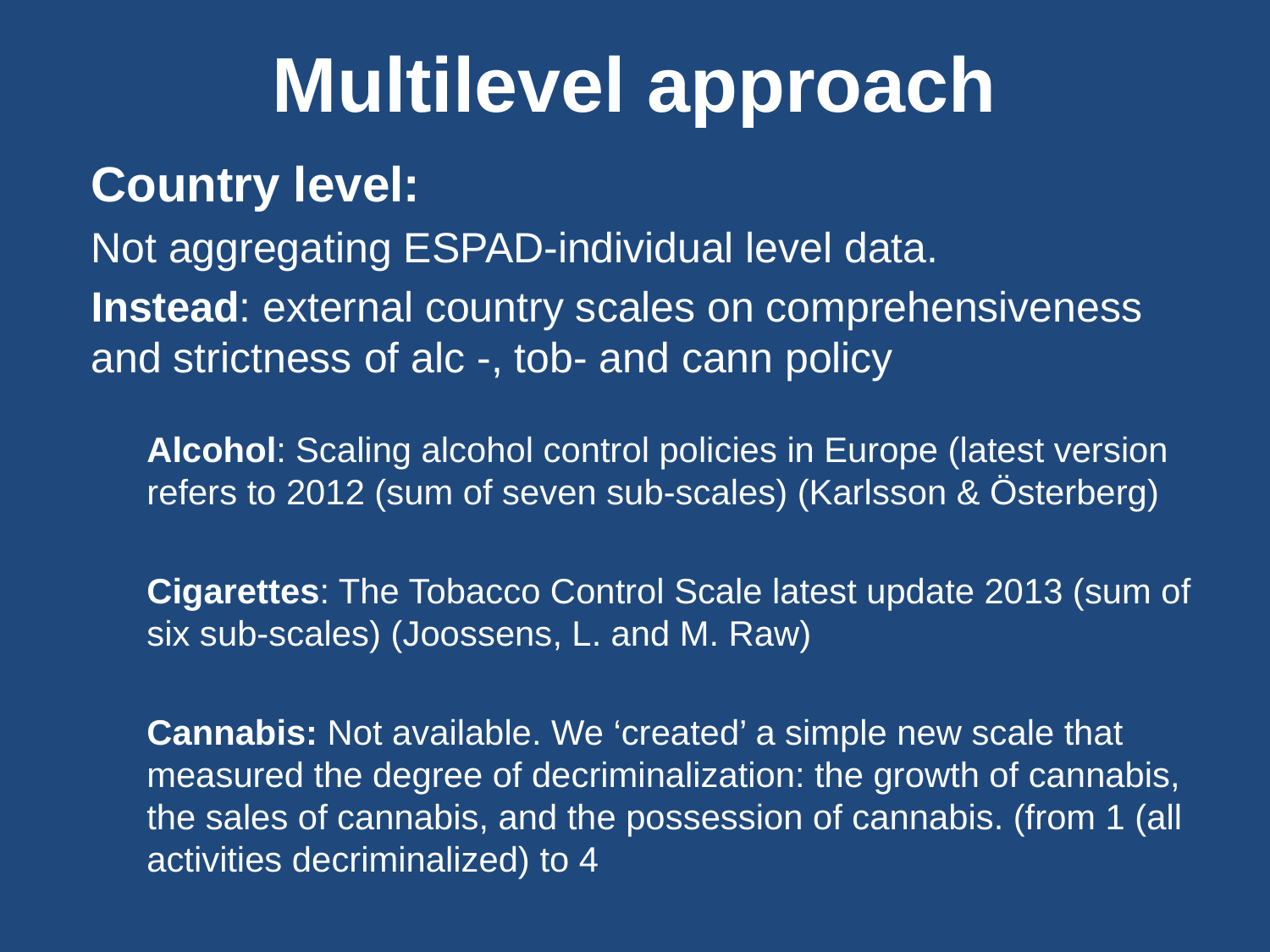

# Multilevel approach
Country level:
Not aggregating ESPAD-individual level data.
Instead: external country scales on comprehensiveness and strictness of alc -, tob- and cann policy

Alcohol: Scaling alcohol control policies in Europe (latest version refers to 2012 (sum of seven sub-scales) (Karlsson & Österberg)

Cigarettes: The Tobacco Control Scale latest update 2013 (sum of six sub-scales) (Joossens, L. and M. Raw)

Cannabis: Not available. We ‘created’ a simple new scale that measured the degree of decriminalization: the growth of cannabis, the sales of cannabis, and the possession of cannabis. (from 1 (all activities decriminalized) to 4